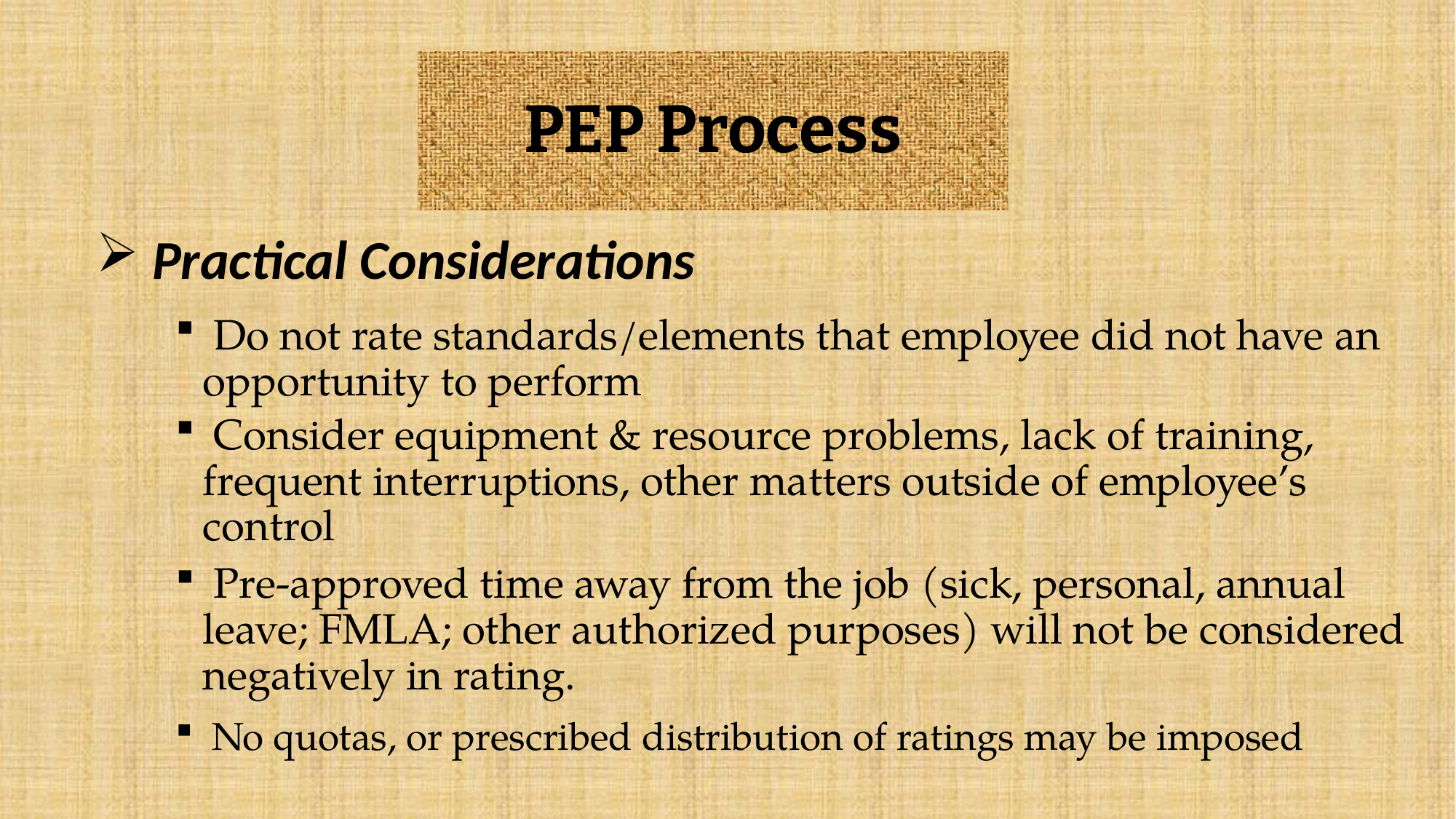

# PEP Process
 Practical Considerations
 Do not rate standards/elements that employee did not have an opportunity to perform
 Consider equipment & resource problems, lack of training, frequent interruptions, other matters outside of employee’s control
 Pre-approved time away from the job (sick, personal, annual leave; FMLA; other authorized purposes) will not be considered negatively in rating.
 No quotas, or prescribed distribution of ratings may be imposed